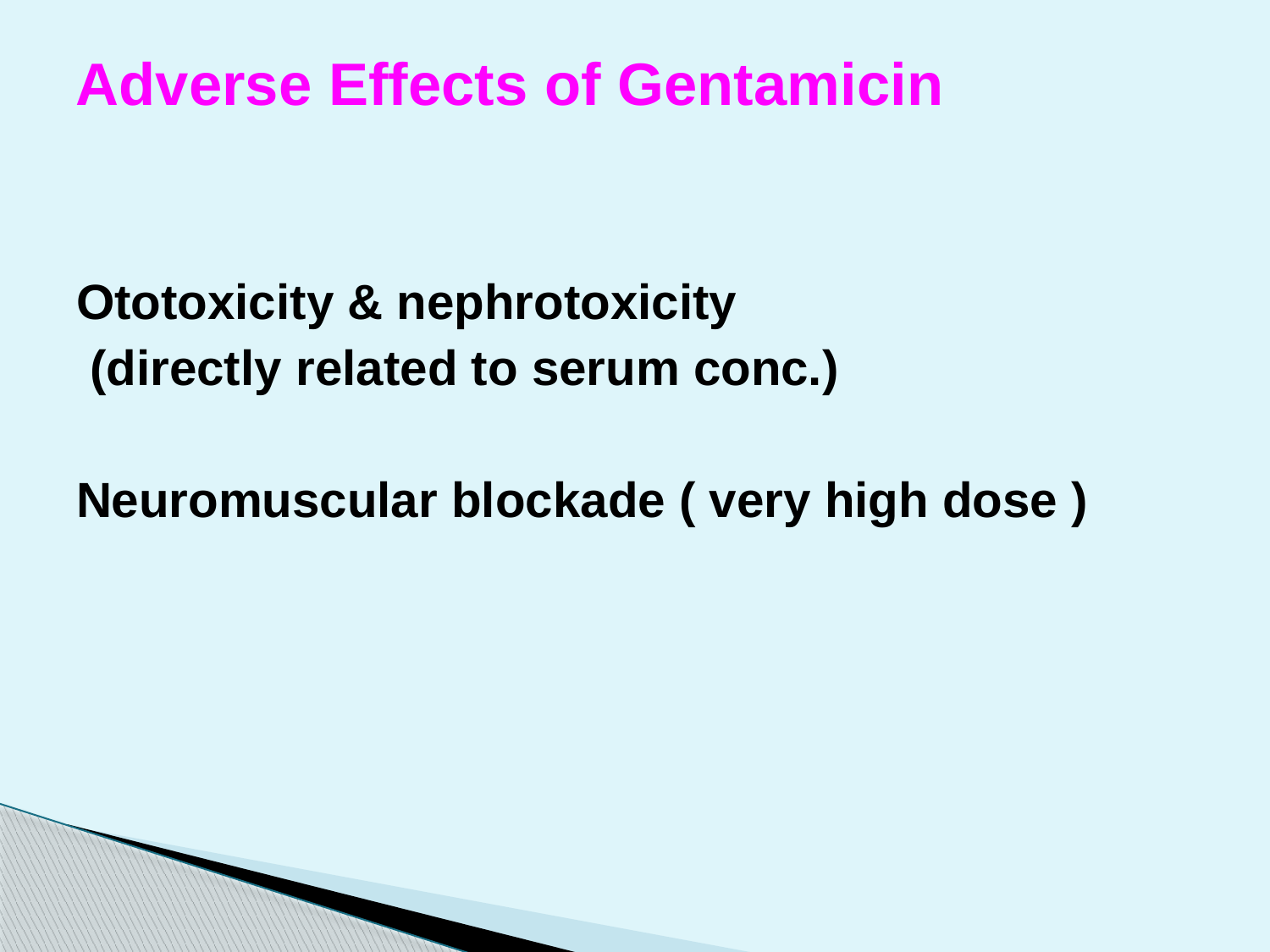

# Adverse Effects of Gentamicin

Ototoxicity & nephrotoxicity
 (directly related to serum conc.)

Neuromuscular blockade ( very high dose )